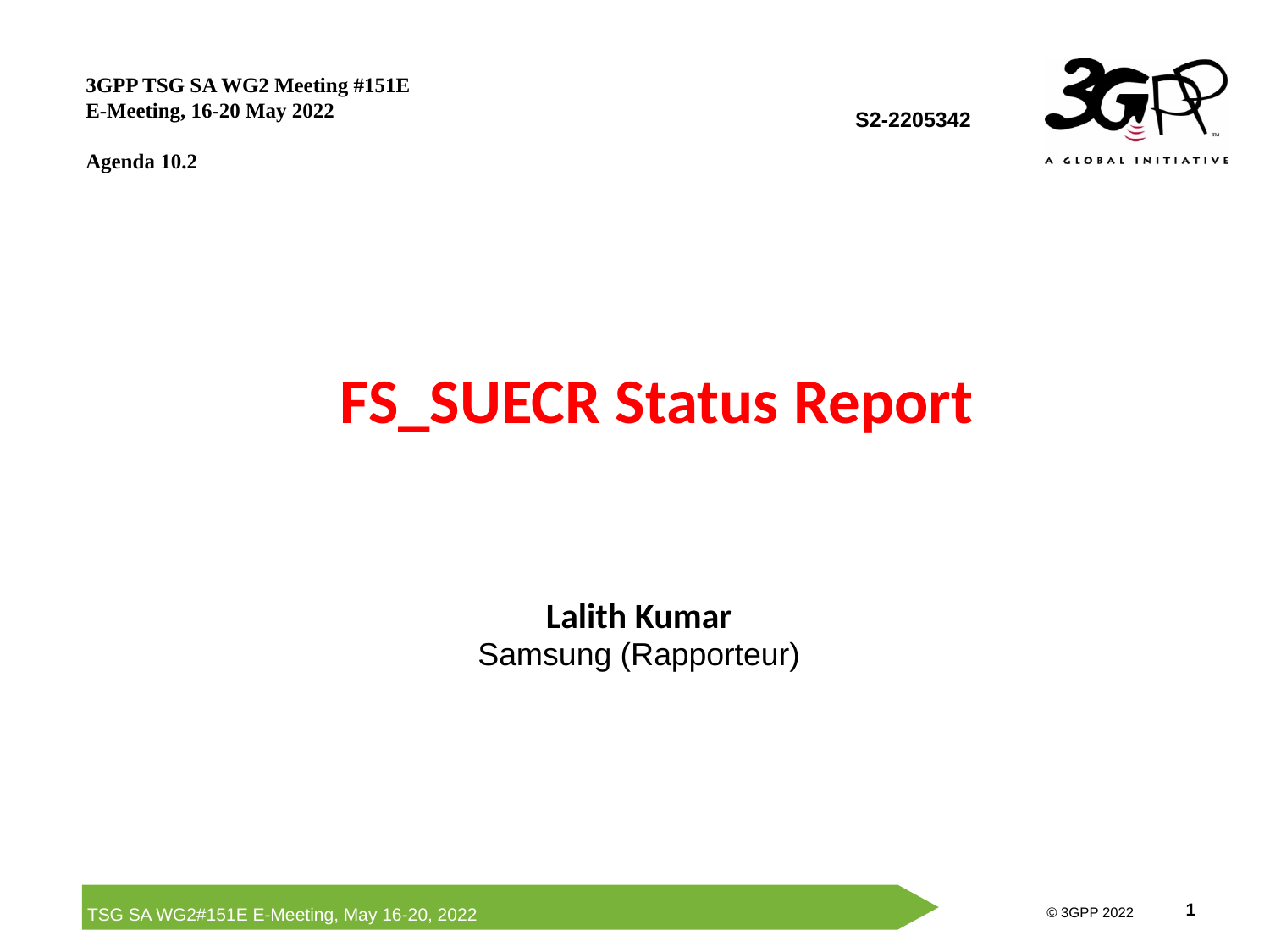

3GPP TSG SA WG2 Meeting #151E
E-Meeting, 16-20 May 2022

Agenda 10.2

S2-2205342
   FS_SUECR Status Report
Lalith Kumar
Samsung (Rapporteur)